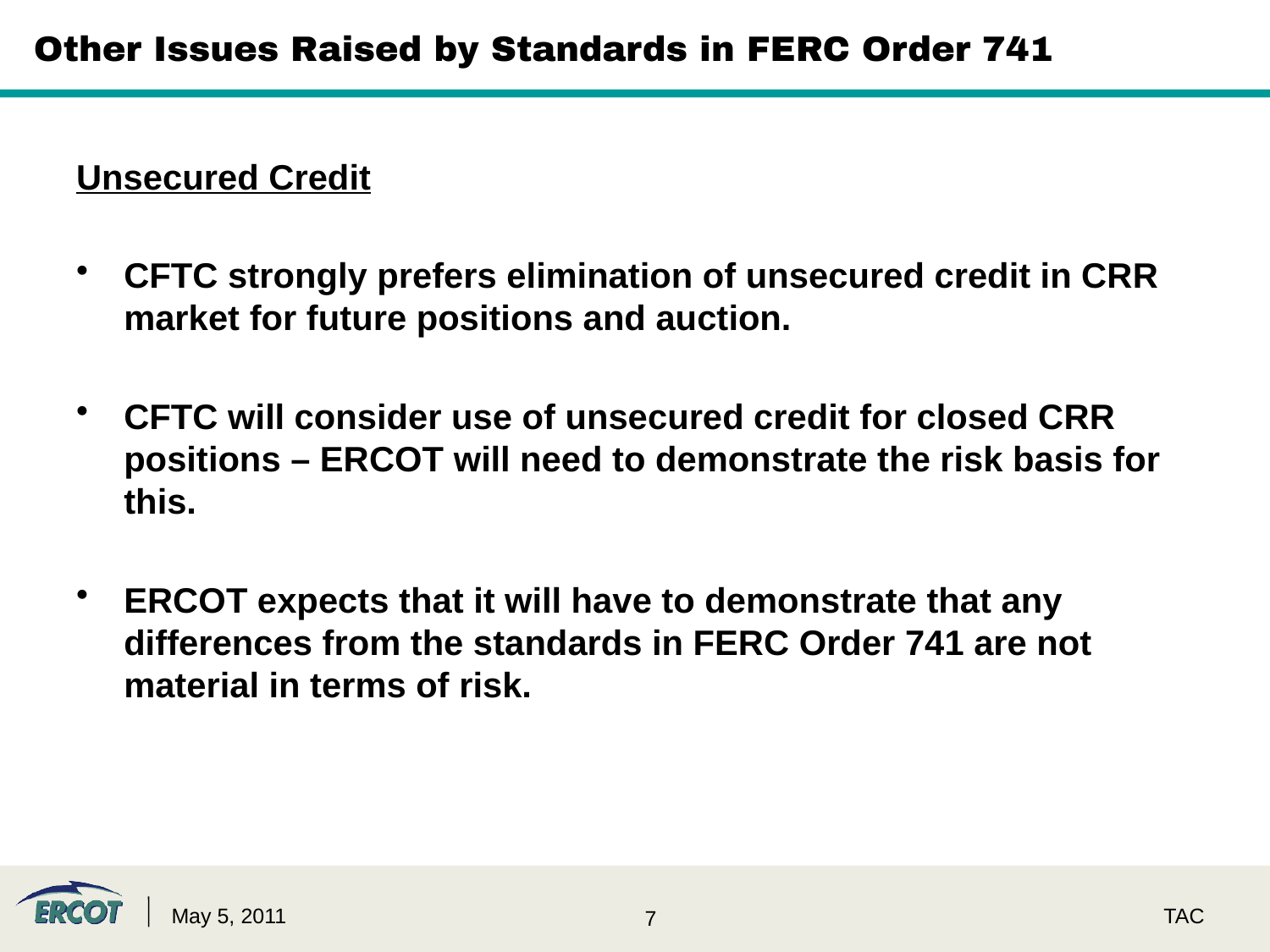

# Other Issues Raised by Standards in FERC Order 741
Unsecured Credit

CFTC strongly prefers elimination of unsecured credit in CRR market for future positions and auction.

CFTC will consider use of unsecured credit for closed CRR positions – ERCOT will need to demonstrate the risk basis for this.

ERCOT expects that it will have to demonstrate that any differences from the standards in FERC Order 741 are not material in terms of risk.

May 5, 2011
TAC